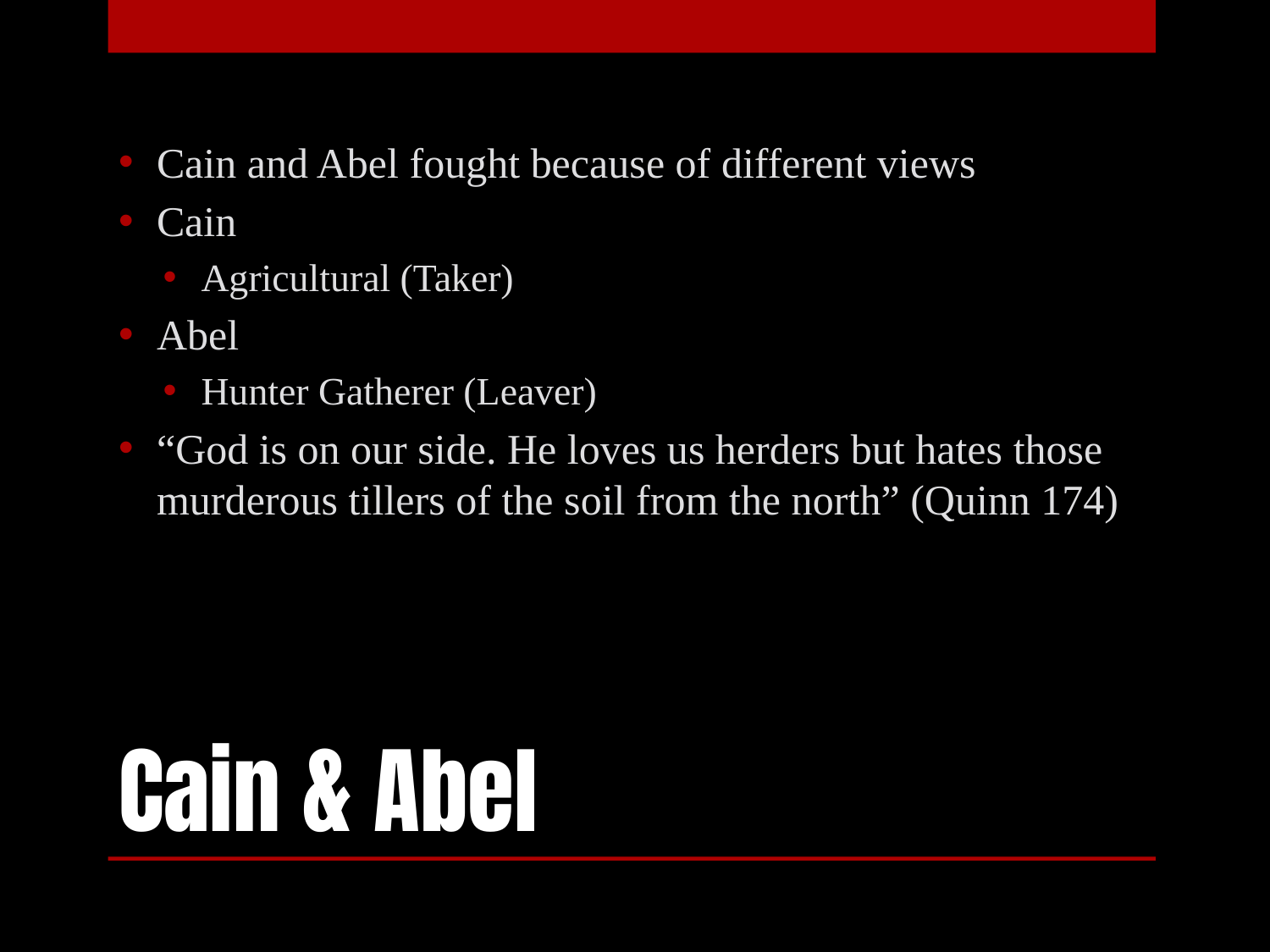

Cain and Abel fought because of different views
Cain
Agricultural (Taker)
Abel
Hunter Gatherer (Leaver)
“God is on our side. He loves us herders but hates those murderous tillers of the soil from the north” (Quinn 174)

# Cain & Abel